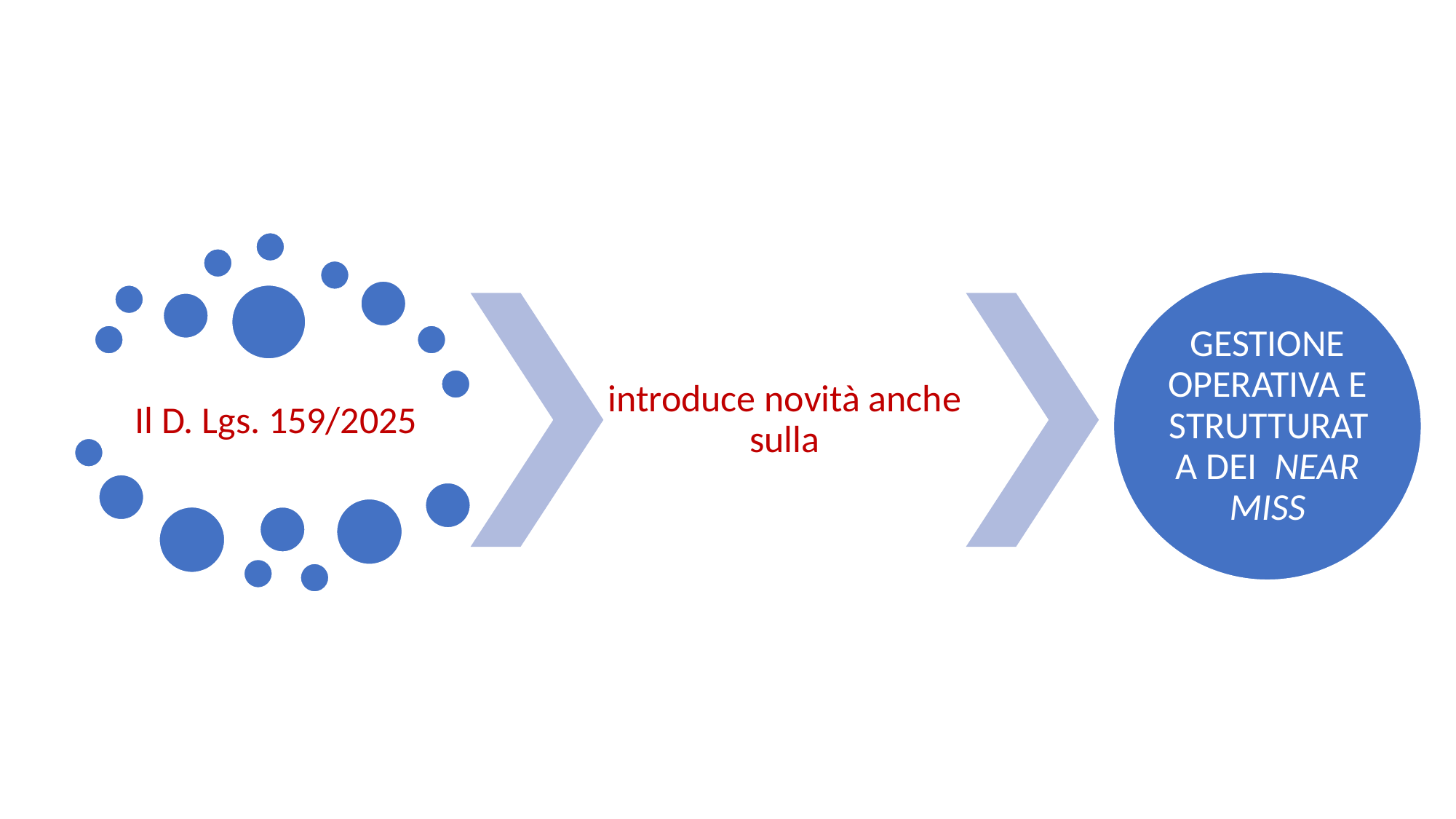

Il D. Lgs. 159/2025
introduce novità anche sulla
GESTIONE OPERATIVA E STRUTTURATA DEI  NEAR MISS